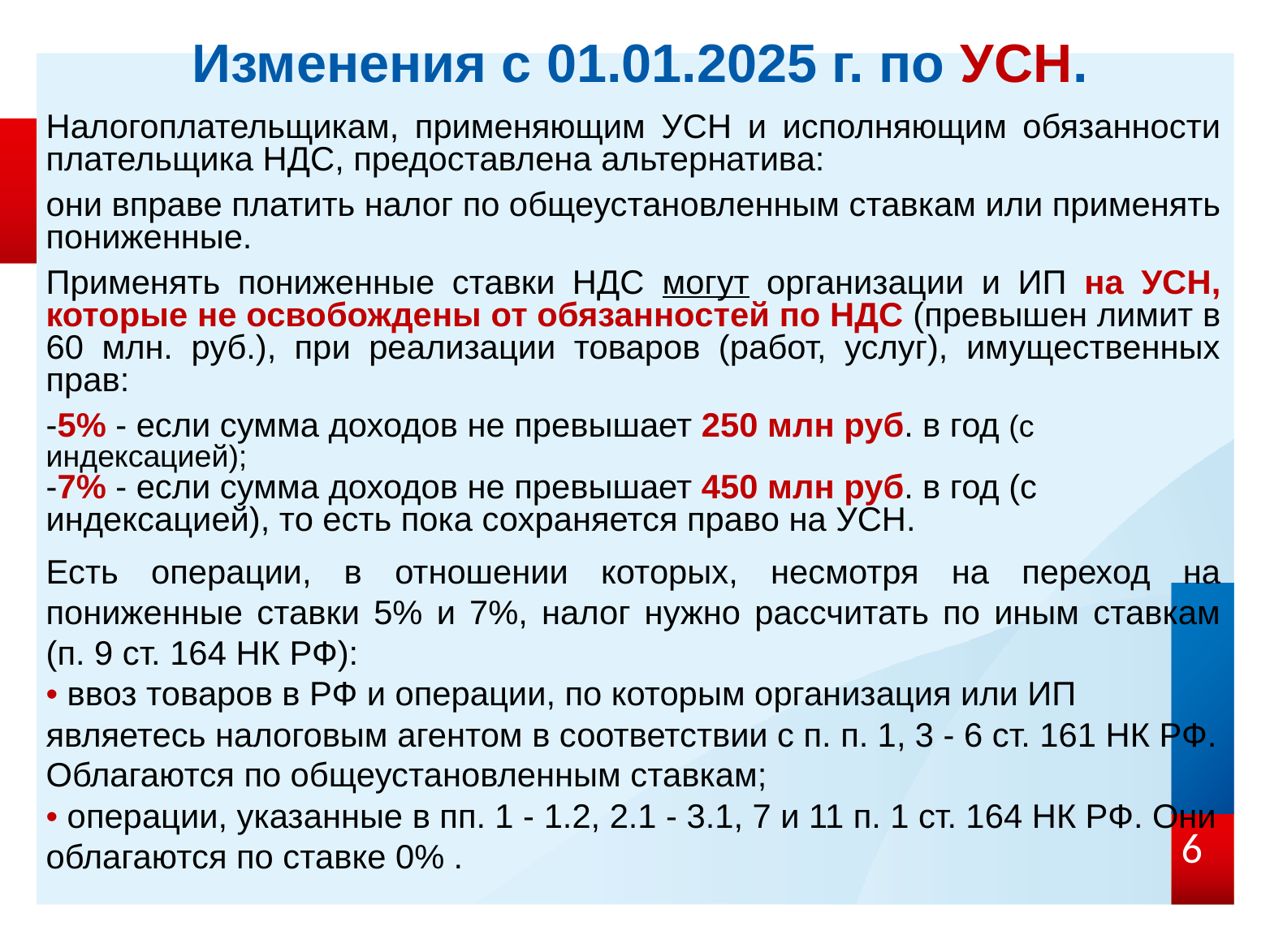

Изменения с 01.01.2025 г. по УСН.

Налогоплательщикам, применяющим УСН и исполняющим обязанности плательщика НДС, предоставлена альтернатива:

они вправе платить налог по общеустановленным ставкам или применять пониженные.

Применять пониженные ставки НДС могут организации и ИП на УСН, которые не освобождены от обязанностей по НДС (превышен лимит в 60 млн. руб.), при реализации товаров (работ, услуг), имущественных прав:

-5% - если сумма доходов не превышает 250 млн руб. в год (с индексацией);
-7% - если сумма доходов не превышает 450 млн руб. в год (с индексацией), то есть пока сохраняется право на УСН.

Есть операции, в отношении которых, несмотря на переход на пониженные ставки 5% и 7%, налог нужно рассчитать по иным ставкам (п. 9 ст. 164 НК РФ):
• ввоз товаров в РФ и операции, по которым организация или ИП являетесь налоговым агентом в соответствии с п. п. 1, 3 - 6 ст. 161 НК РФ. Облагаются по общеустановленным ставкам;
• операции, указанные в пп. 1 - 1.2, 2.1 - 3.1, 7 и 11 п. 1 ст. 164 НК РФ. Они облагаются по ставке 0% .

6